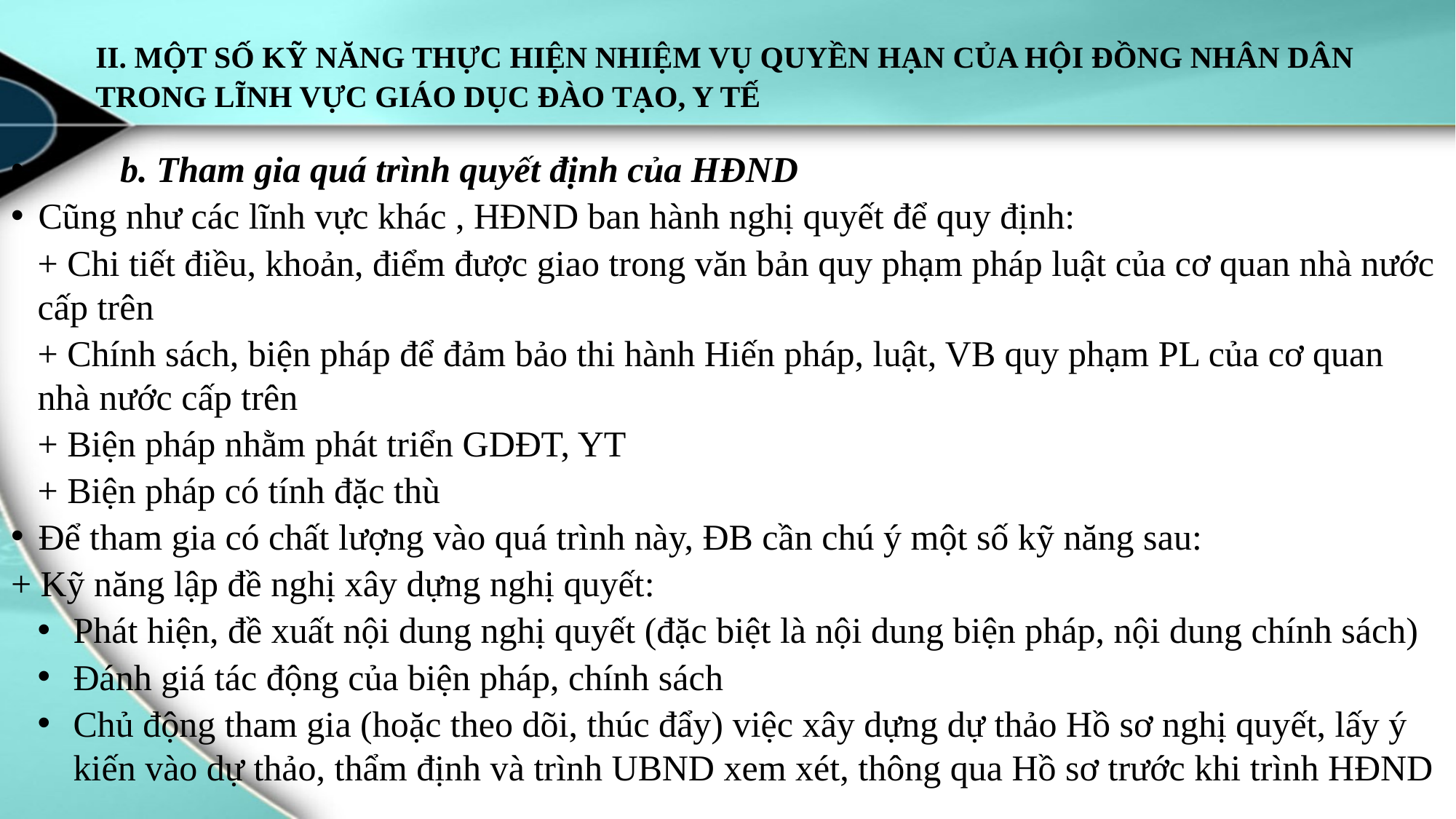

# II. MỘT SỐ KỸ NĂNG THỰC HIỆN NHIỆM VỤ QUYỀN HẠN CỦA HỘI ĐỒNG NHÂN DÂN TRONG LĨNH VỰC GIÁO DỤC ĐÀO TẠO, Y TẾ
         b. Tham gia quá trình quyết định của HĐND
Cũng như các lĩnh vực khác , HĐND ban hành nghị quyết để quy định:
+ Chi tiết điều, khoản, điểm được giao trong văn bản quy phạm pháp luật của cơ quan nhà nước cấp trên
+ Chính sách, biện pháp để đảm bảo thi hành Hiến pháp, luật, VB quy phạm PL của cơ quan nhà nước cấp trên
+ Biện pháp nhằm phát triển GDĐT, YT
+ Biện pháp có tính đặc thù
Để tham gia có chất lượng vào quá trình này, ĐB cần chú ý một số kỹ năng sau:
+ Kỹ năng lập đề nghị xây dựng nghị quyết:
Phát hiện, đề xuất nội dung nghị quyết (đặc biệt là nội dung biện pháp, nội dung chính sách)
Đánh giá tác động của biện pháp, chính sách
Chủ động tham gia (hoặc theo dõi, thúc đẩy) việc xây dựng dự thảo Hồ sơ nghị quyết, lấy ý kiến vào dự thảo, thẩm định và trình UBND xem xét, thông qua Hồ sơ trước khi trình HĐND